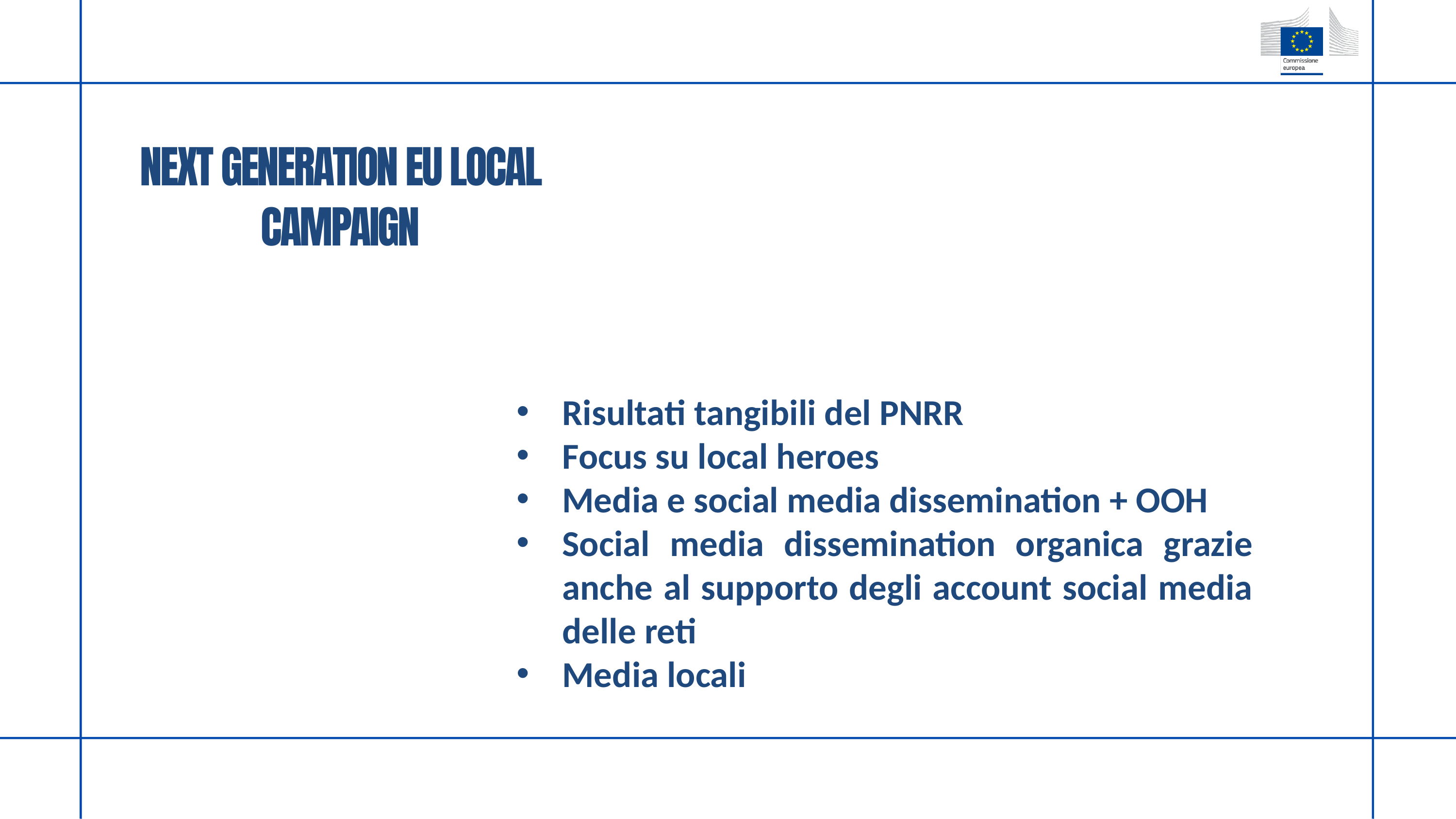

NEXT GENERATION EU LOCAL CAMPAIGN
Risultati tangibili del PNRR
Focus su local heroes
Media e social media dissemination + OOH
Social media dissemination organica grazie anche al supporto degli account social media delle reti
Media locali